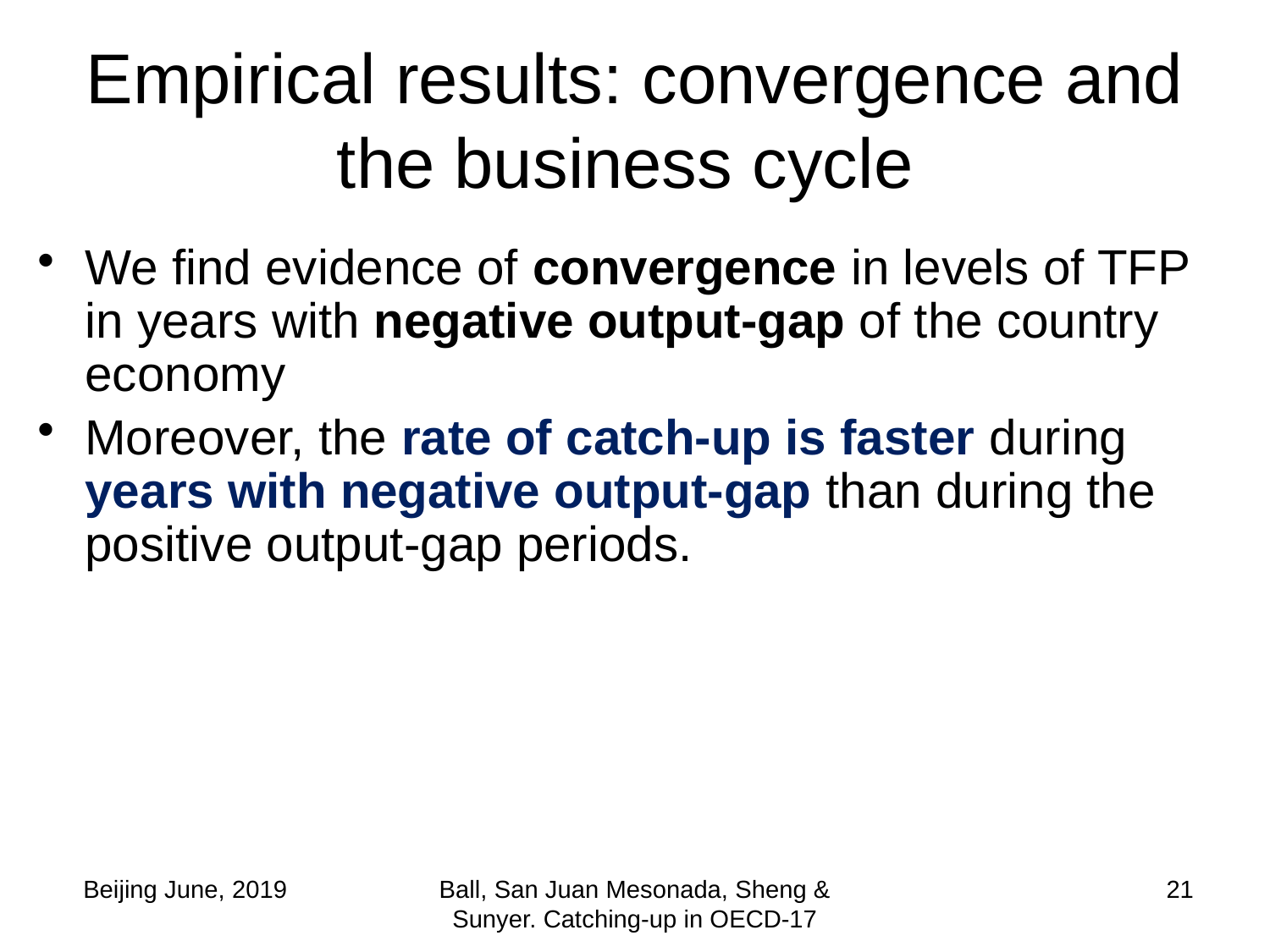

# Empirical results: convergence and the business cycle
We find evidence of convergence in levels of TFP in years with negative output-gap of the country economy
Moreover, the rate of catch-up is faster during years with negative output-gap than during the positive output-gap periods.
 Beijing June, 2019
Ball, San Juan Mesonada, Sheng & Sunyer. Catching-up in OECD-17
21